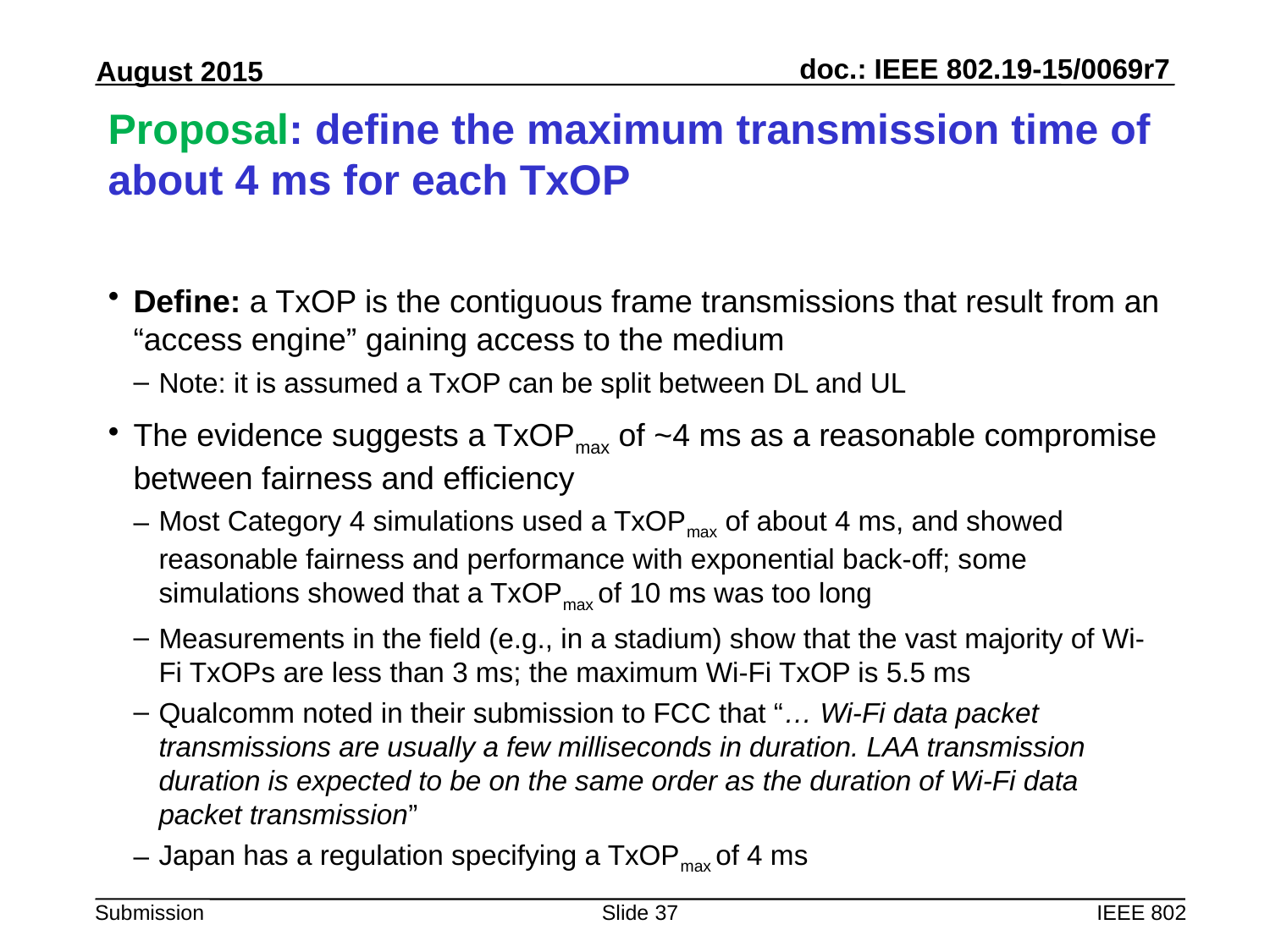

# Proposal: define the maximum transmission time of about 4 ms for each TxOP
Define: a TxOP is the contiguous frame transmissions that result from an “access engine” gaining access to the medium
Note: it is assumed a TxOP can be split between DL and UL
The evidence suggests a TxOPmax of ~4 ms as a reasonable compromise between fairness and efficiency
Most Category 4 simulations used a TxOPmax of about 4 ms, and showed reasonable fairness and performance with exponential back-off; some simulations showed that a TxOPmax of 10 ms was too long
Measurements in the field (e.g., in a stadium) show that the vast majority of Wi-Fi TxOPs are less than 3 ms; the maximum Wi-Fi TxOP is 5.5 ms
Qualcomm noted in their submission to FCC that “… Wi-Fi data packet transmissions are usually a few milliseconds in duration. LAA transmission duration is expected to be on the same order as the duration of Wi-Fi data packet transmission”
Japan has a regulation specifying a TxOPmax of 4 ms
Slide 37
IEEE 802